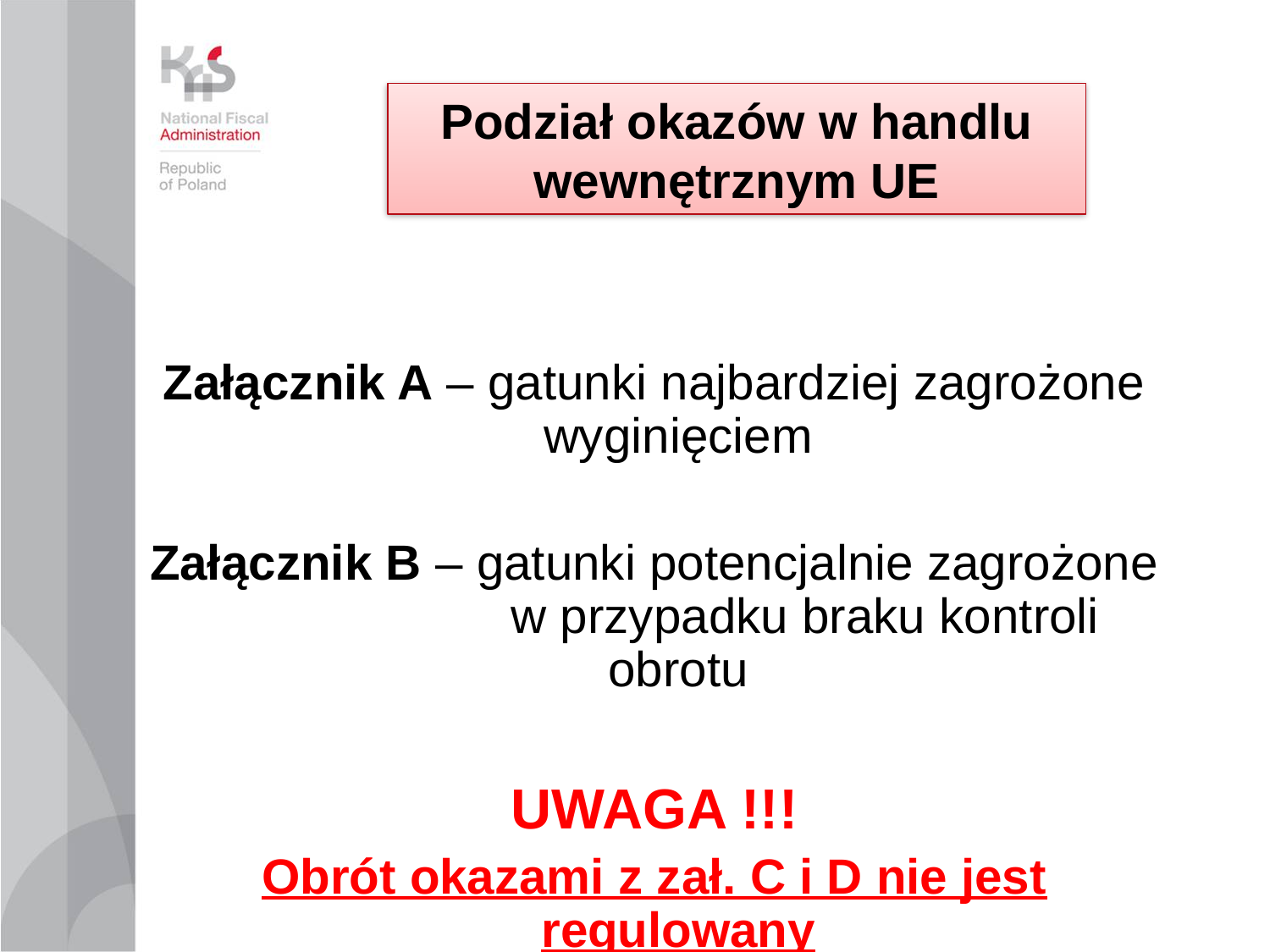

Podział okazów w handlu wewnętrznym UE
Załącznik A – gatunki najbardziej zagrożone wyginięciem

Załącznik B – gatunki potencjalnie zagrożone     		w przypadku braku kontroli obrotu

UWAGA !!!
Obrót okazami z zał. C i D nie jest regulowany